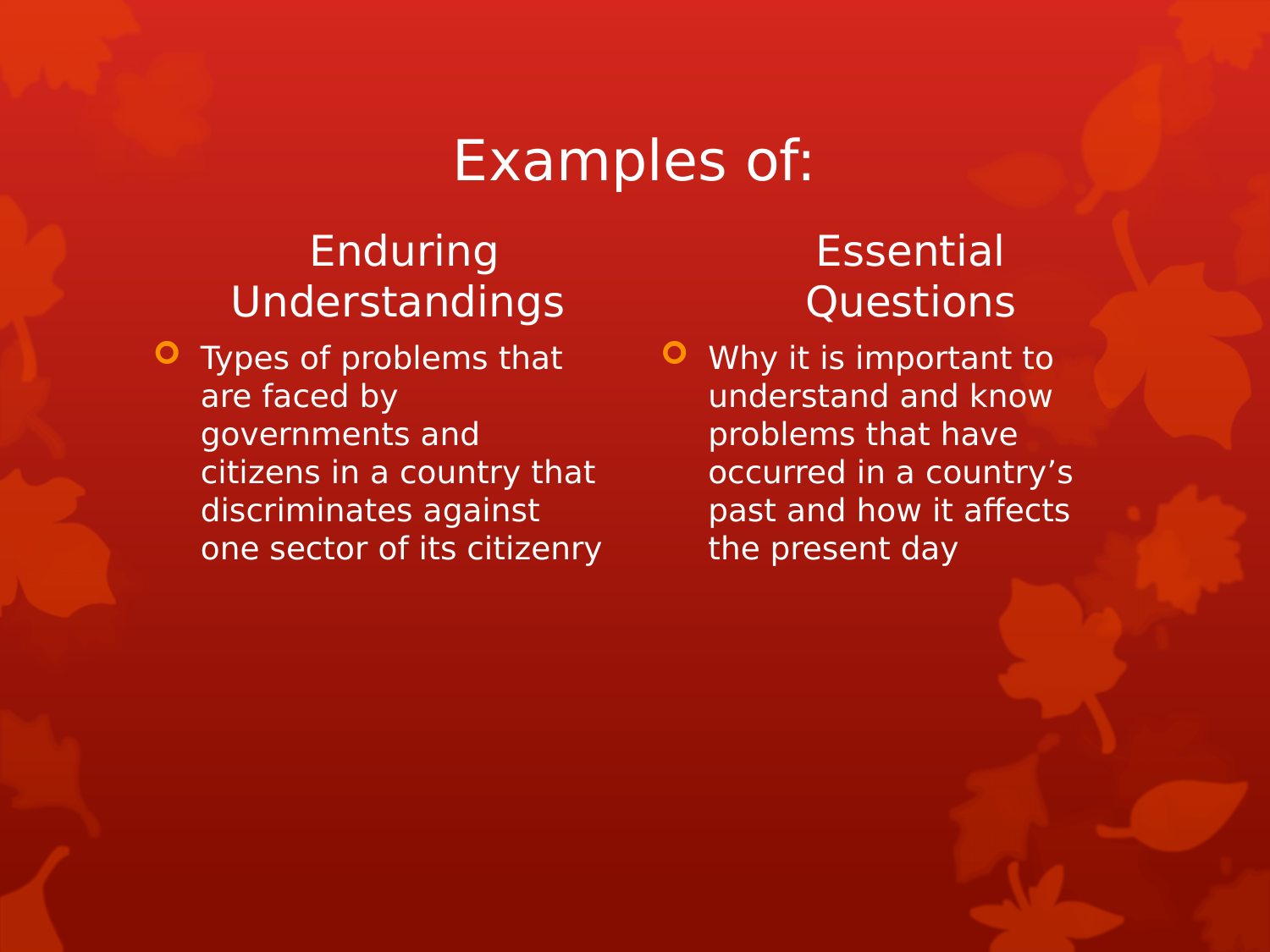

# Examples of:
Enduring Understandings
Essential Questions
Types of problems that are faced by governments and citizens in a country that discriminates against one sector of its citizenry
Why it is important to understand and know problems that have occurred in a country’s past and how it affects the present day